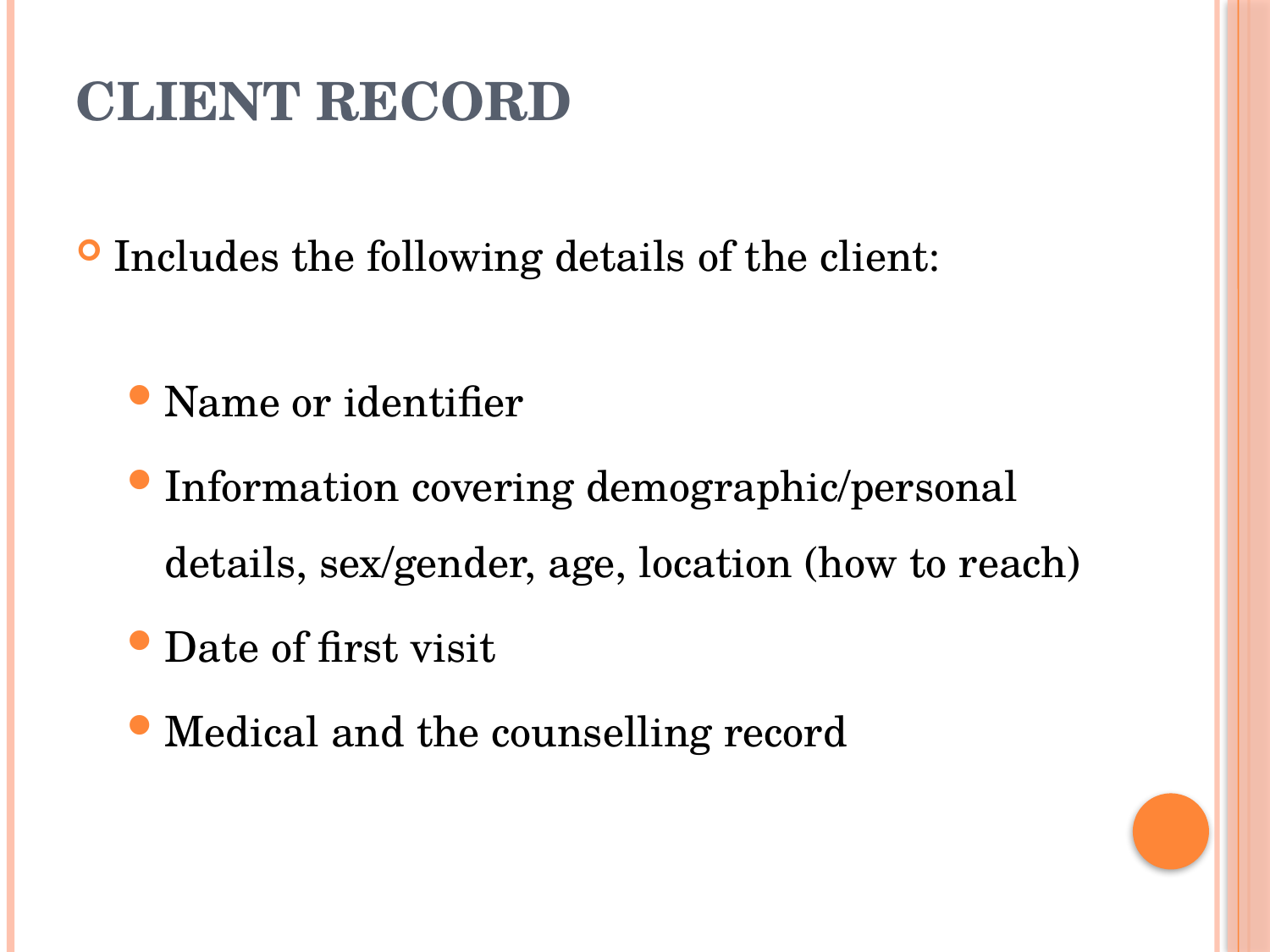

# Client Record
Includes the following details of the client:

Name or identifier
Information covering demographic/personal details, sex/gender, age, location (how to reach)
Date of first visit
Medical and the counselling record